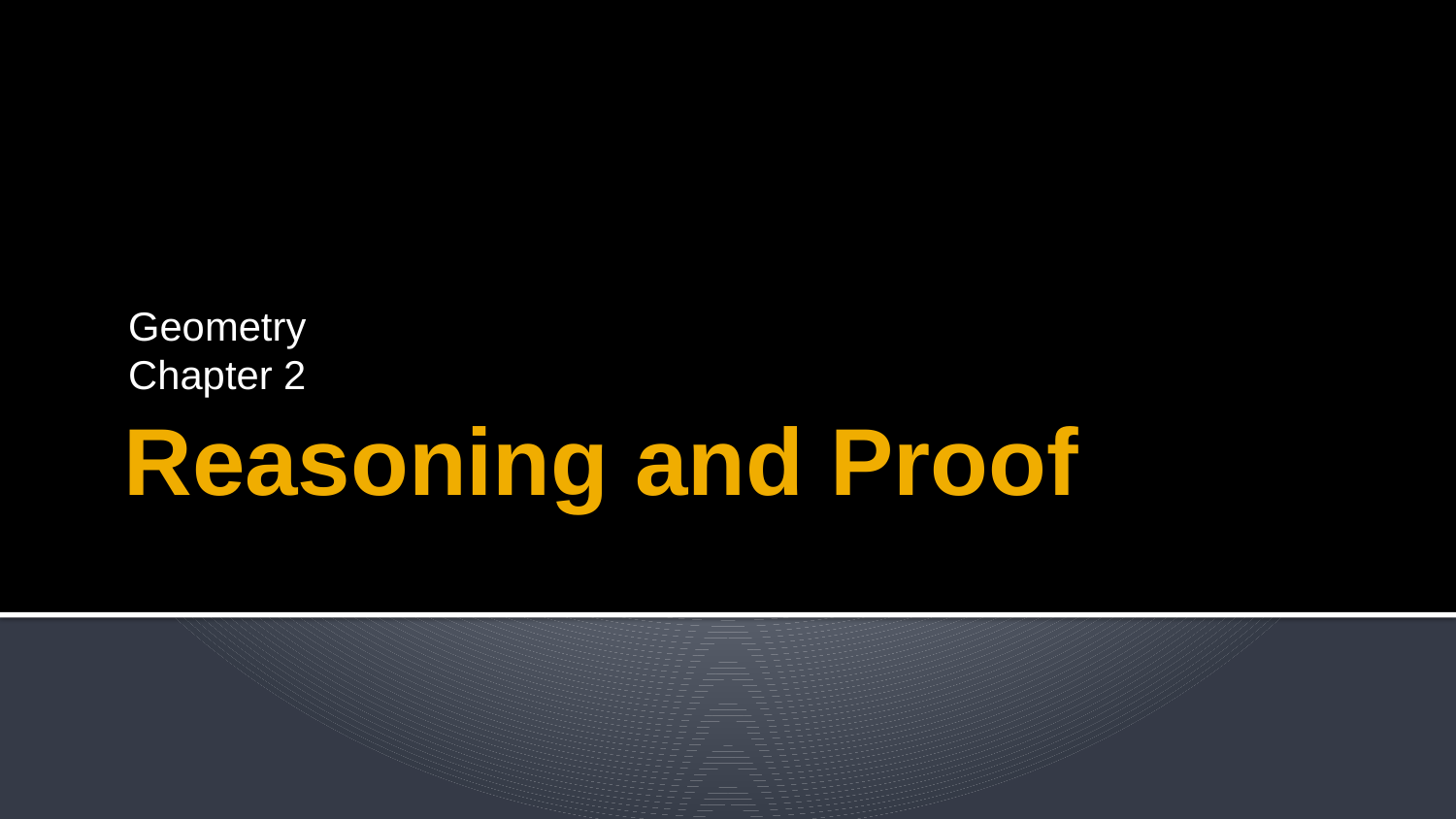

Geometry
Chapter 2
# Reasoning and Proof